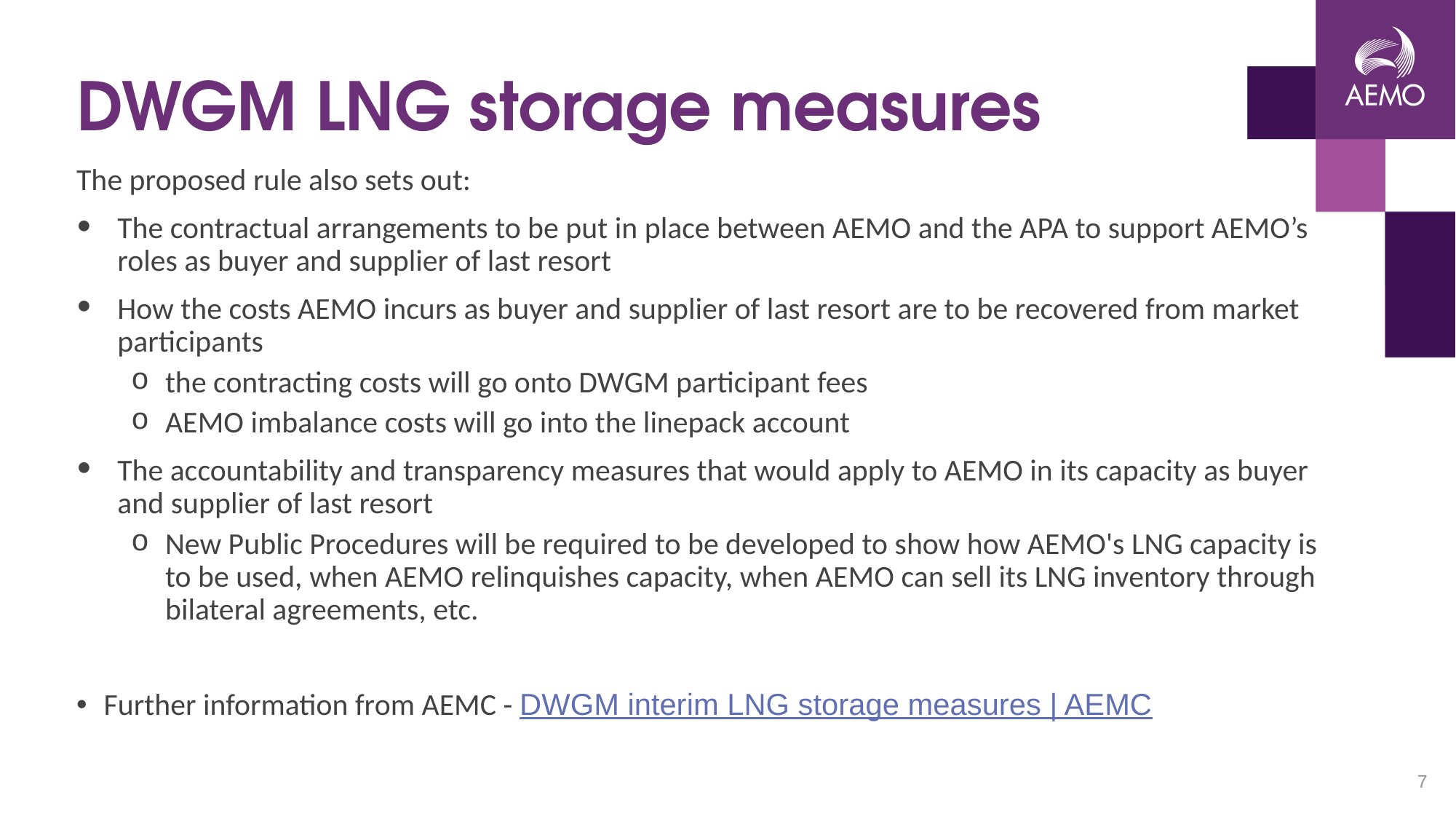

# DWGM LNG storage measures
The proposed rule also sets out:
The contractual arrangements to be put in place between AEMO and the APA to support AEMO’s roles as buyer and supplier of last resort
How the costs AEMO incurs as buyer and supplier of last resort are to be recovered from market participants
the contracting costs will go onto DWGM participant fees
AEMO imbalance costs will go into the linepack account
The accountability and transparency measures that would apply to AEMO in its capacity as buyer and supplier of last resort
New Public Procedures will be required to be developed to show how AEMO's LNG capacity is to be used, when AEMO relinquishes capacity, when AEMO can sell its LNG inventory through bilateral agreements, etc.

Further information from AEMC - DWGM interim LNG storage measures | AEMC

7